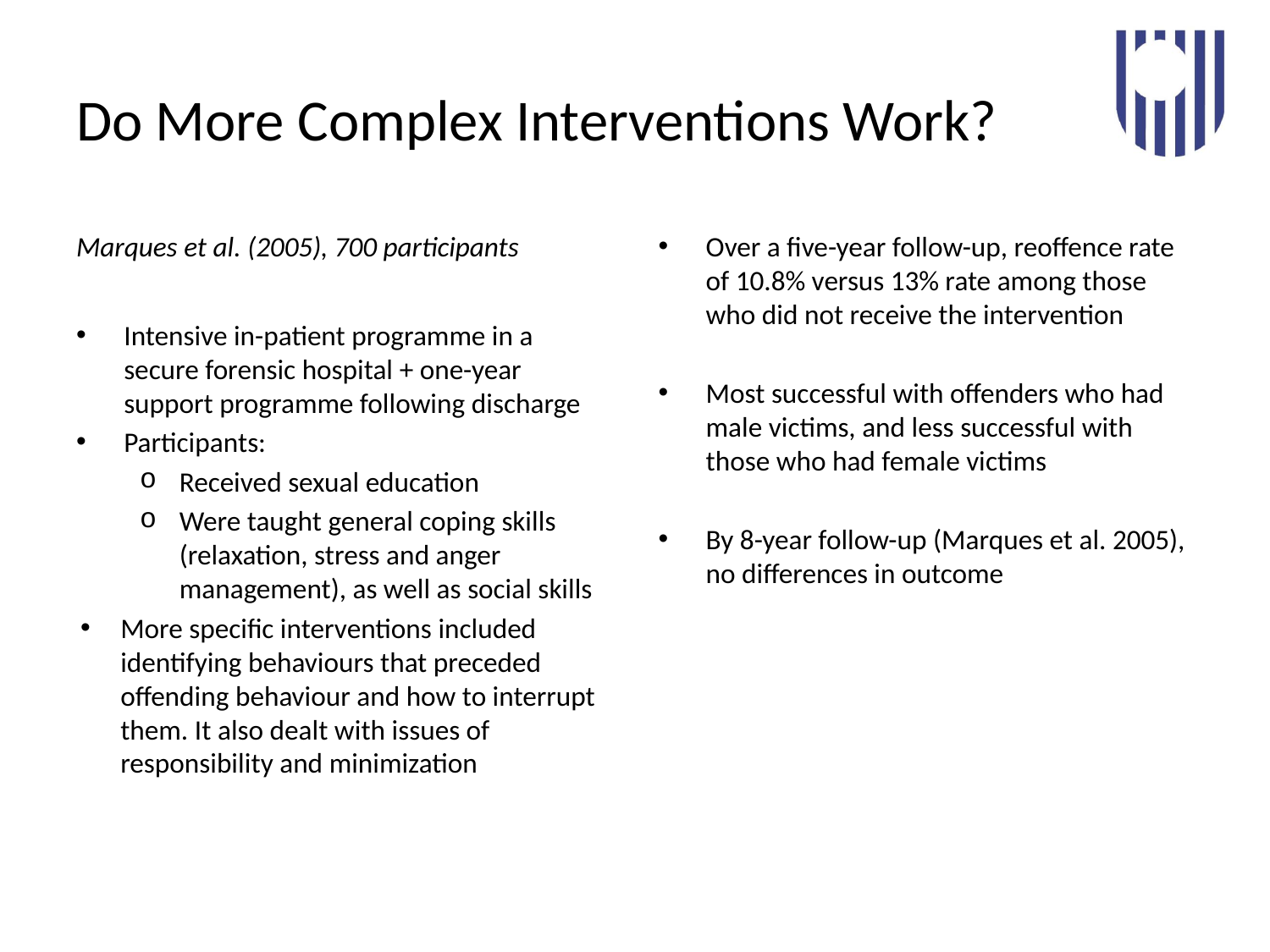

# Do More Complex Interventions Work?
Marques et al. (2005), 700 participants

Intensive in-patient programme in a secure forensic hospital + one-year support programme following discharge
Participants:
Received sexual education
Were taught general coping skills (relaxation, stress and anger management), as well as social skills
More specific interventions included identifying behaviours that preceded offending behaviour and how to interrupt them. It also dealt with issues of responsibility and minimization

Over a five-year follow-up, reoffence rate of 10.8% versus 13% rate among those who did not receive the intervention

Most successful with offenders who had male victims, and less successful with those who had female victims

By 8-year follow-up (Marques et al. 2005), no differences in outcome